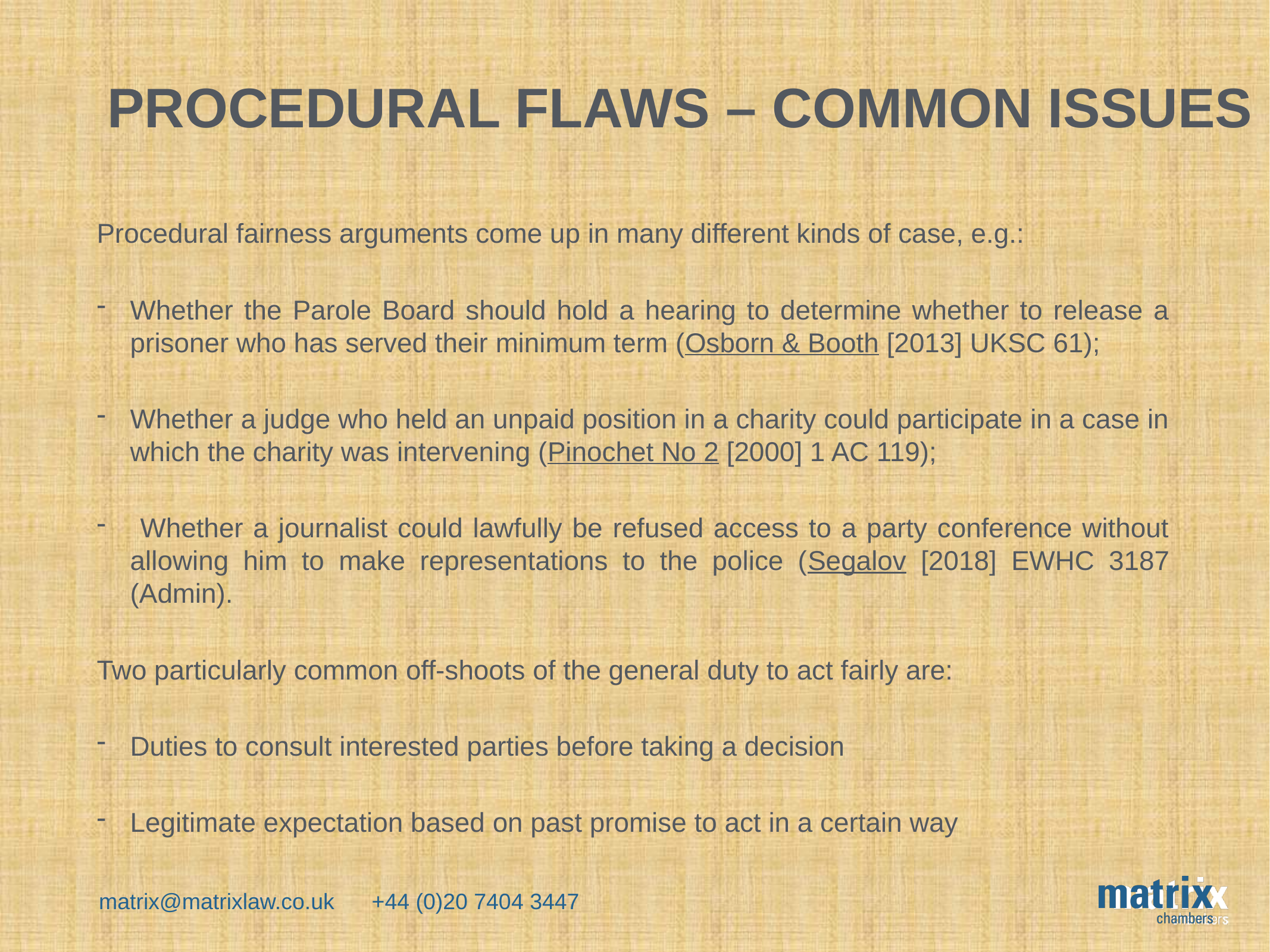

# PROCEDURAL FLAWS – COMMON ISSUES
Procedural fairness arguments come up in many different kinds of case, e.g.:

Whether the Parole Board should hold a hearing to determine whether to release a prisoner who has served their minimum term (Osborn & Booth [2013] UKSC 61);

Whether a judge who held an unpaid position in a charity could participate in a case in which the charity was intervening (Pinochet No 2 [2000] 1 AC 119);

 Whether a journalist could lawfully be refused access to a party conference without allowing him to make representations to the police (Segalov [2018] EWHC 3187 (Admin).

Two particularly common off-shoots of the general duty to act fairly are:

Duties to consult interested parties before taking a decision

Legitimate expectation based on past promise to act in a certain way